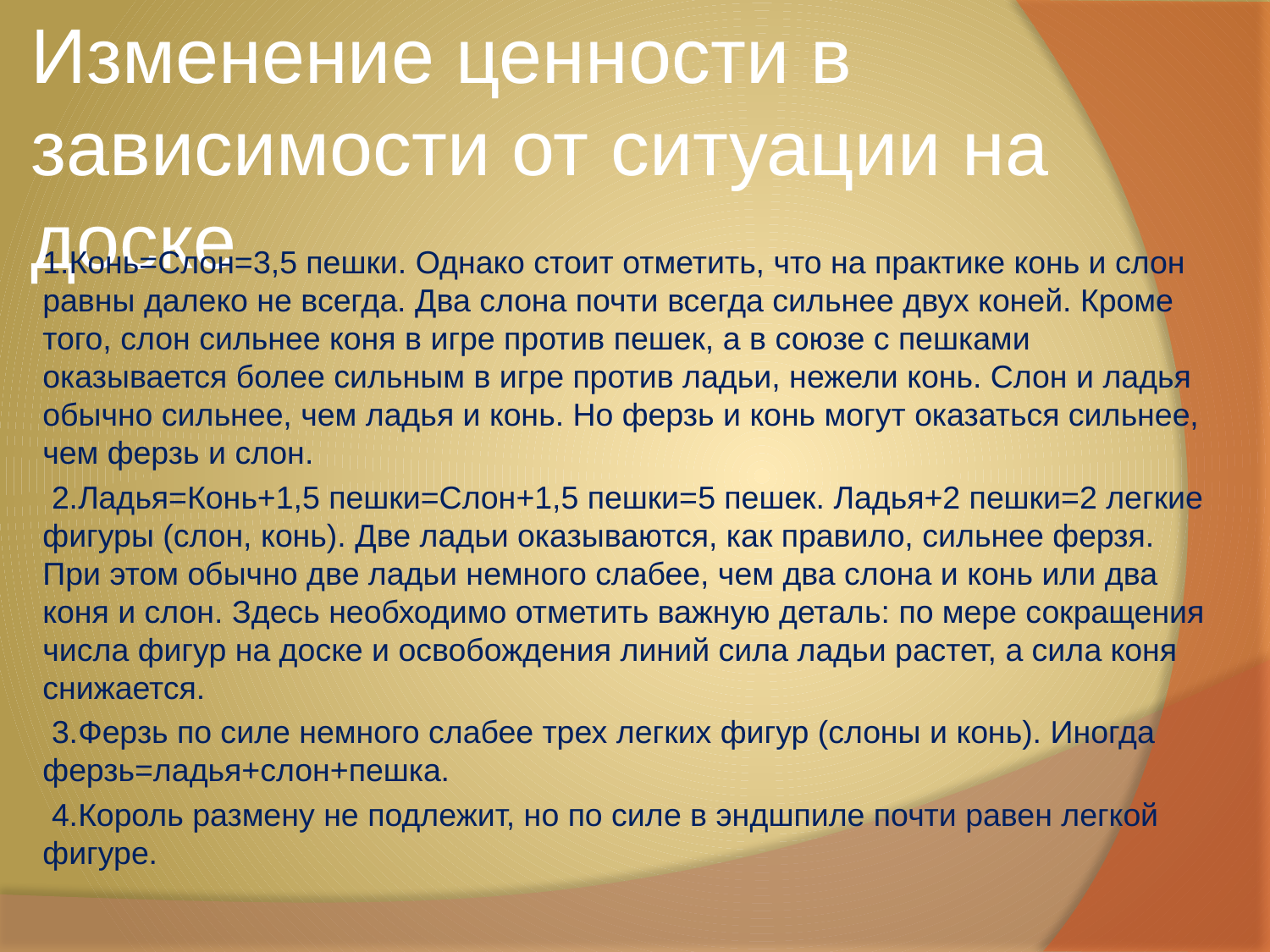

# Изменение ценности в зависимости от ситуации на доске
1.Конь=Слон=3,5 пешки. Однако стоит отметить, что на практике конь и слон равны далеко не всегда. Два слона почти всегда сильнее двух коней. Кроме того, слон сильнее коня в игре против пешек, а в союзе с пешками оказывается более сильным в игре против ладьи, нежели конь. Слон и ладья обычно сильнее, чем ладья и конь. Но ферзь и конь могут оказаться сильнее, чем ферзь и слон.
 2.Ладья=Конь+1,5 пешки=Слон+1,5 пешки=5 пешек. Ладья+2 пешки=2 легкие фигуры (слон, конь). Две ладьи оказываются, как правило, сильнее ферзя. При этом обычно две ладьи немного слабее, чем два слона и конь или два коня и слон. Здесь необходимо отметить важную деталь: по мере сокращения числа фигур на доске и освобождения линий сила ладьи растет, а сила коня снижается.
 3.Ферзь по силе немного слабее трех легких фигур (слоны и конь). Иногда ферзь=ладья+слон+пешка.
 4.Король размену не подлежит, но по силе в эндшпиле почти равен легкой фигуре.